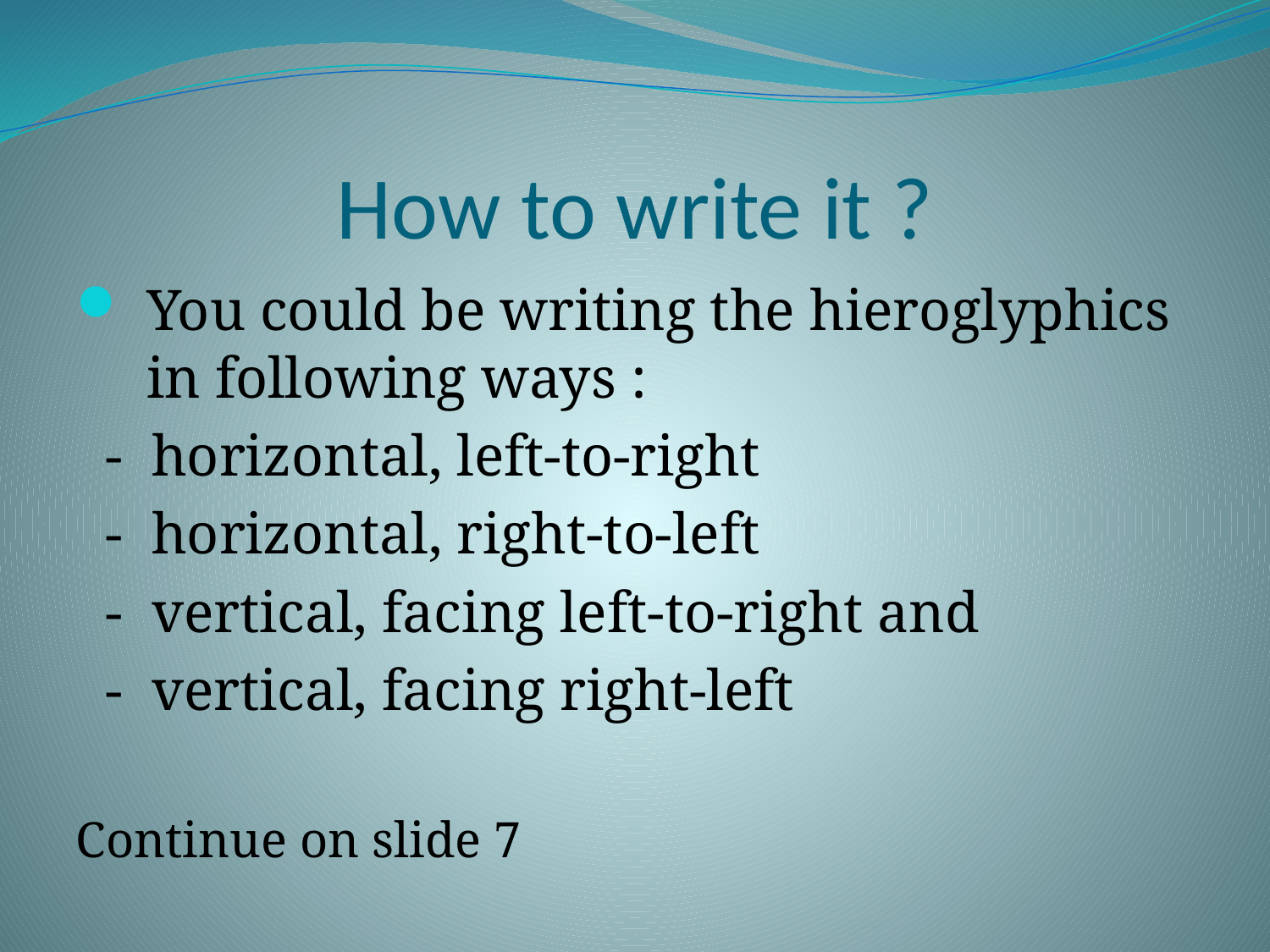

# How to write it ?
You could be writing the hieroglyphics in following ways :
  -  horizontal, left-to-right
  -  horizontal, right-to-left
  -  vertical, facing left-to-right and
  -  vertical, facing right-left

Continue on slide 7